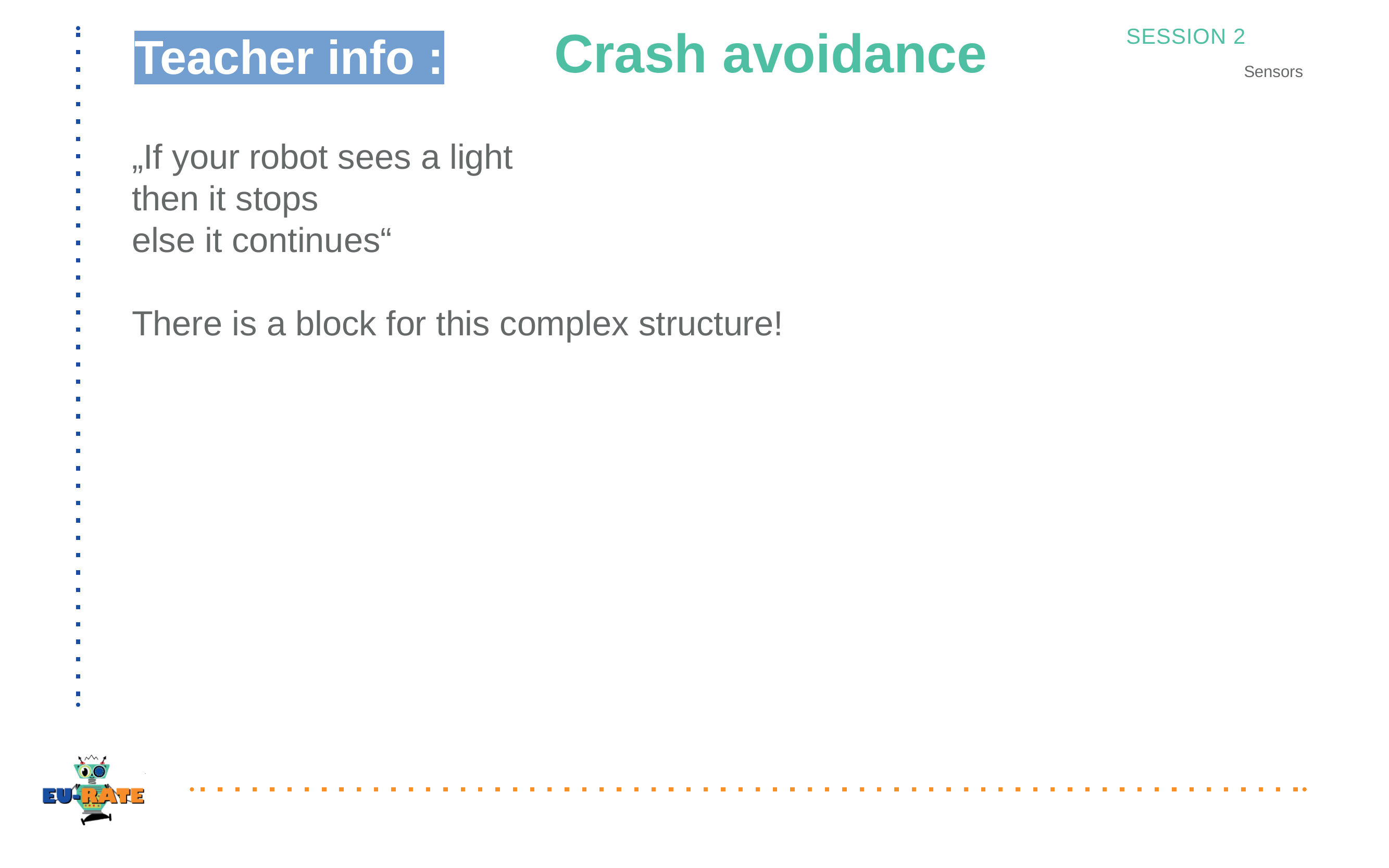

Teacher info :
# Crash avoidance
SESSION 2
Sensors
„If your robot sees a light
then it stops
else it continues“

There is a block for this complex structure!